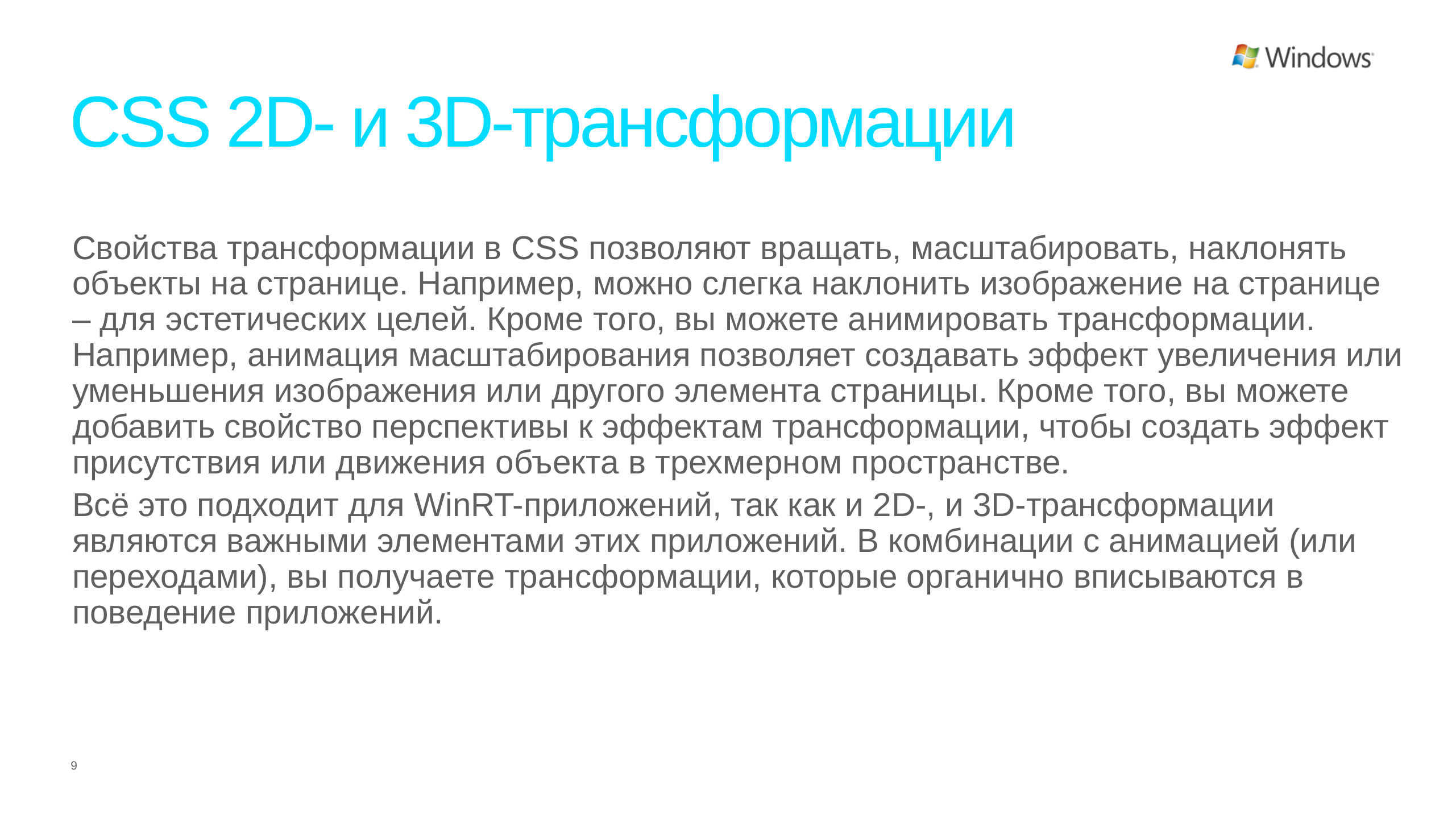

# CSS 2D- и 3D-трансформации

Свойства трансформации в CSS позволяют вращать, масштабировать, наклонять объекты на странице. Например, можно слегка наклонить изображение на странице – для эстетических целей. Кроме того, вы можете анимировать трансформации. Например, анимация масштабирования позволяет создавать эффект увеличения или уменьшения изображения или другого элемента страницы. Кроме того, вы можете добавить свойство перспективы к эффектам трансформации, чтобы создать эффект присутствия или движения объекта в трехмерном пространстве.
Всё это подходит для WinRT-приложений, так как и 2D-, и 3D-трансформации являются важными элементами этих приложений. В комбинации с анимацией (или переходами), вы получаете трансформации, которые органично вписываются в поведение приложений.